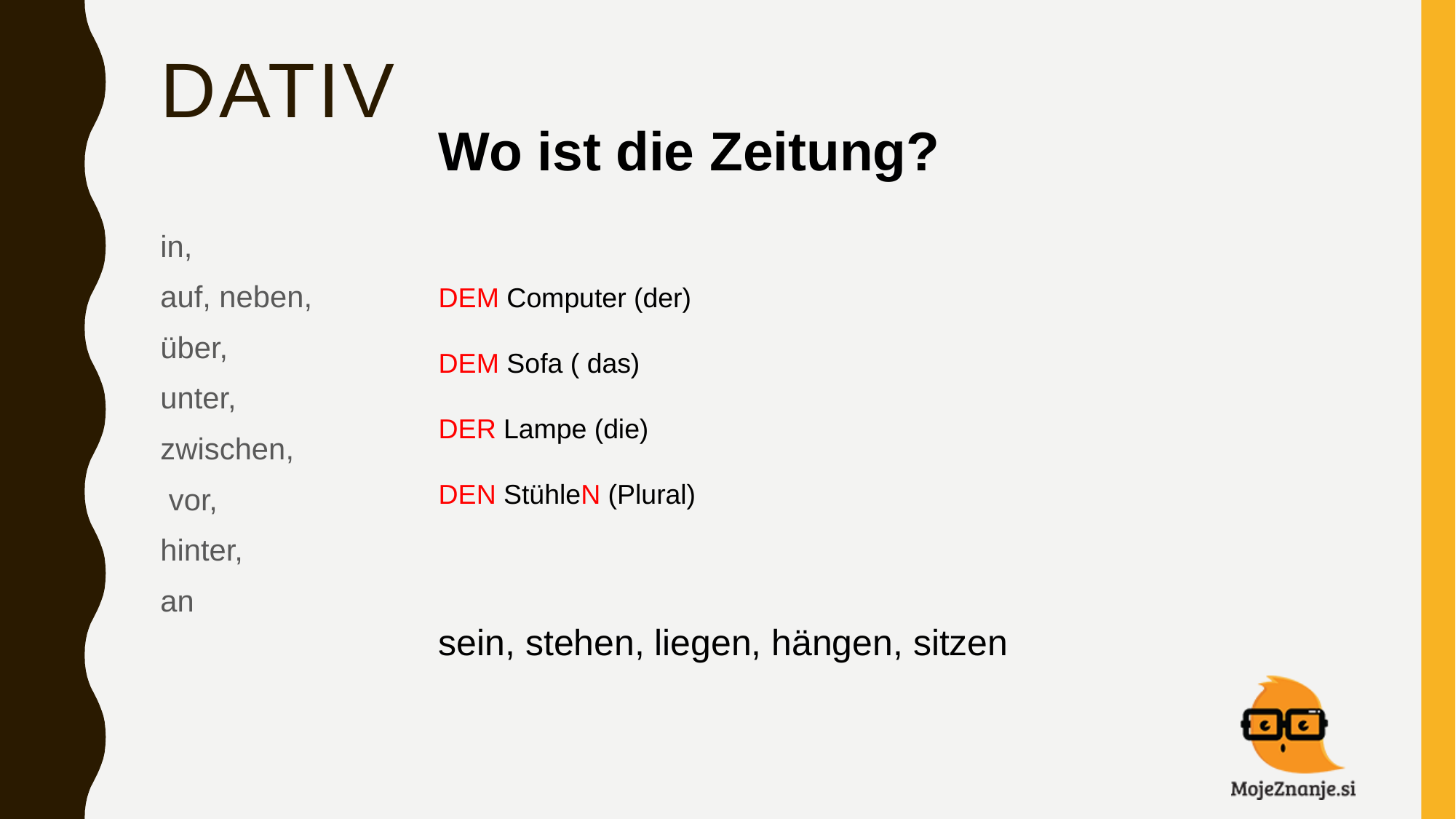

# dativ
Wo ist die Zeitung?

DEM Computer (der)
DEM Sofa ( das)
DER Lampe (die)
DEN StühleN (Plural)

sein, stehen, liegen, hängen, sitzen

in,
auf, neben,
über,
unter,
zwischen,
 vor,
hinter,
an